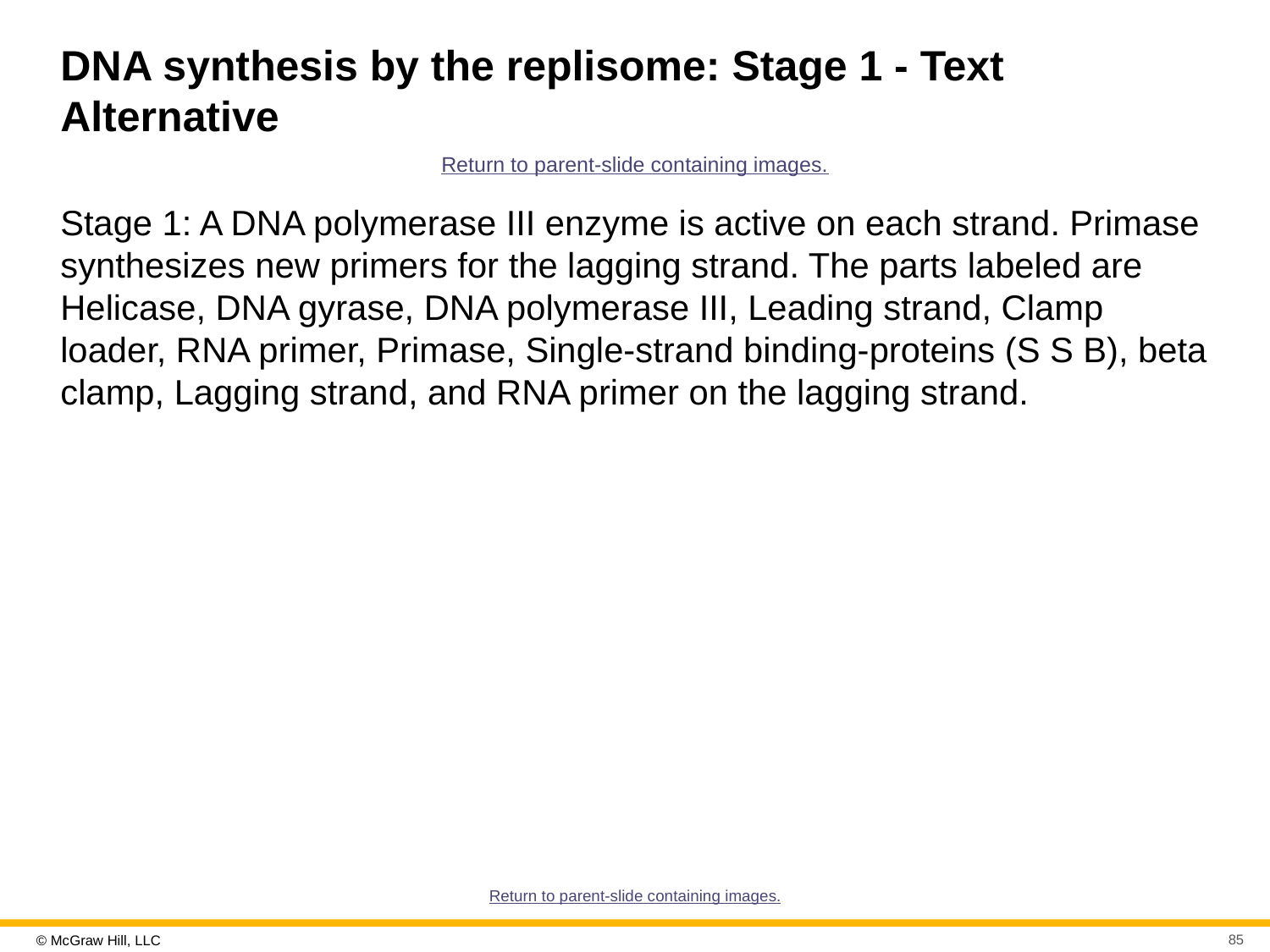

# D N A synthesis by the replisome: Stage 1 - Text Alternative
Return to parent-slide containing images.
Stage 1: A DNA polymerase III enzyme is active on each strand. Primase synthesizes new primers for the lagging strand. The parts labeled are Helicase, DNA gyrase, DNA polymerase III, Leading strand, Clamp loader, RNA primer, Primase, Single-strand binding-proteins (S S B), beta clamp, Lagging strand, and RNA primer on the lagging strand.
Return to parent-slide containing images.
85